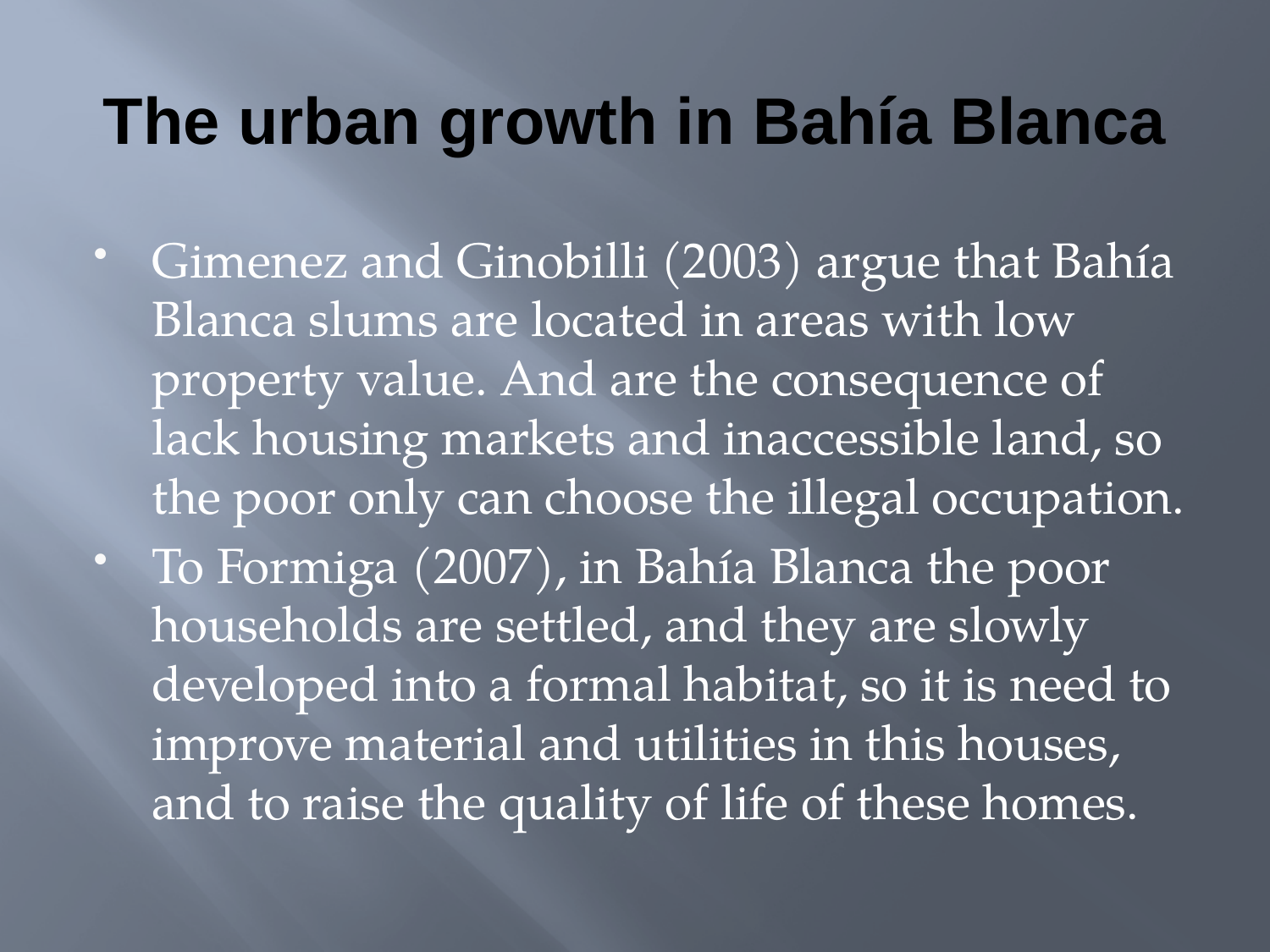

# The urban growth in Bahía Blanca
Gimenez and Ginobilli (2003) argue that Bahía Blanca slums are located in areas with low property value. And are the consequence of lack housing markets and inaccessible land, so the poor only can choose the illegal occupation.
To Formiga (2007), in Bahía Blanca the poor households are settled, and they are slowly developed into a formal habitat, so it is need to improve material and utilities in this houses, and to raise the quality of life of these homes.